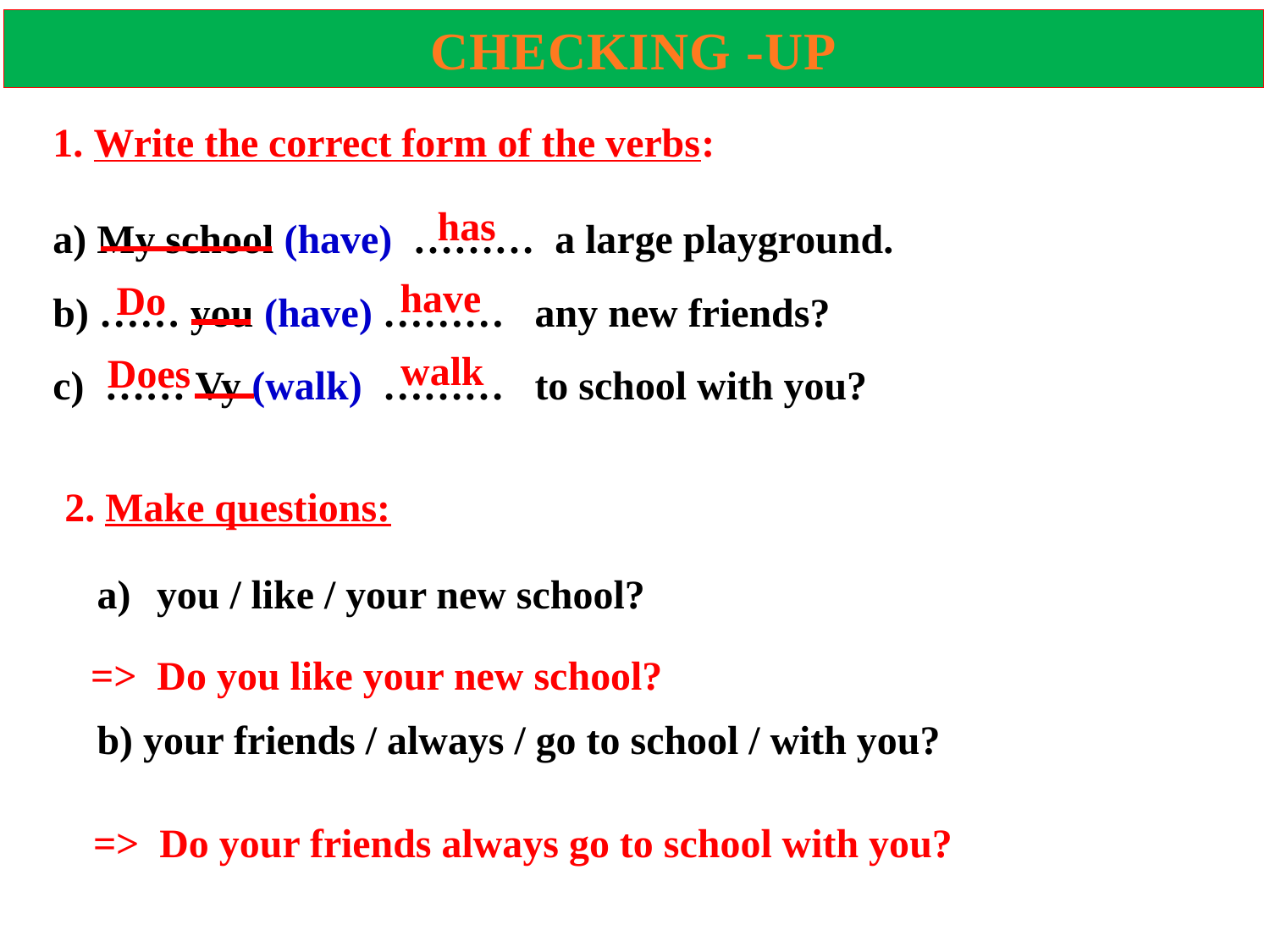

CHECKING -UP
1. Write the correct form of the verbs:
a) My school (have)  ………  a large playground.
b) …… you (have) ………   any new friends?
c)  …… Vy (walk)  ………   to school with you?
 has
have
Do
walk
Does
2. Make questions:
you / like / your new school?

b) your friends / always / go to school / with you?
=>  Do you like your new school?
=>  Do your friends always go to school with you?